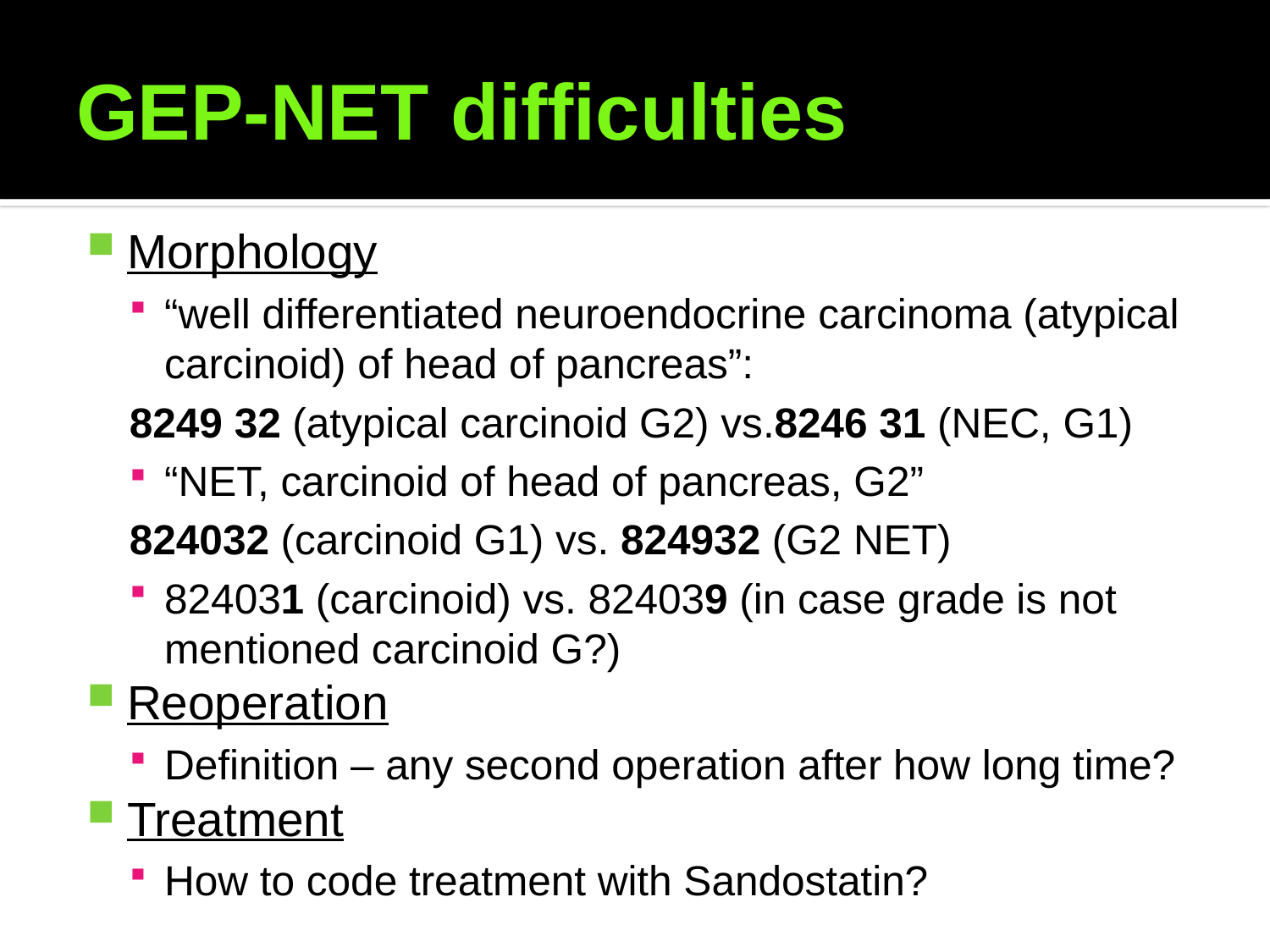

# GEP-NET difficulties
Morphology
“well differentiated neuroendocrine carcinoma (atypical carcinoid) of head of pancreas”:
8249 32 (atypical carcinoid G2) vs.8246 31 (NEC, G1)
“NET, carcinoid of head of pancreas, G2”
824032 (carcinoid G1) vs. 824932 (G2 NET)
824031 (carcinoid) vs. 824039 (in case grade is not mentioned carcinoid G?)
Reoperation
Definition – any second operation after how long time?
Treatment
How to code treatment with Sandostatin?